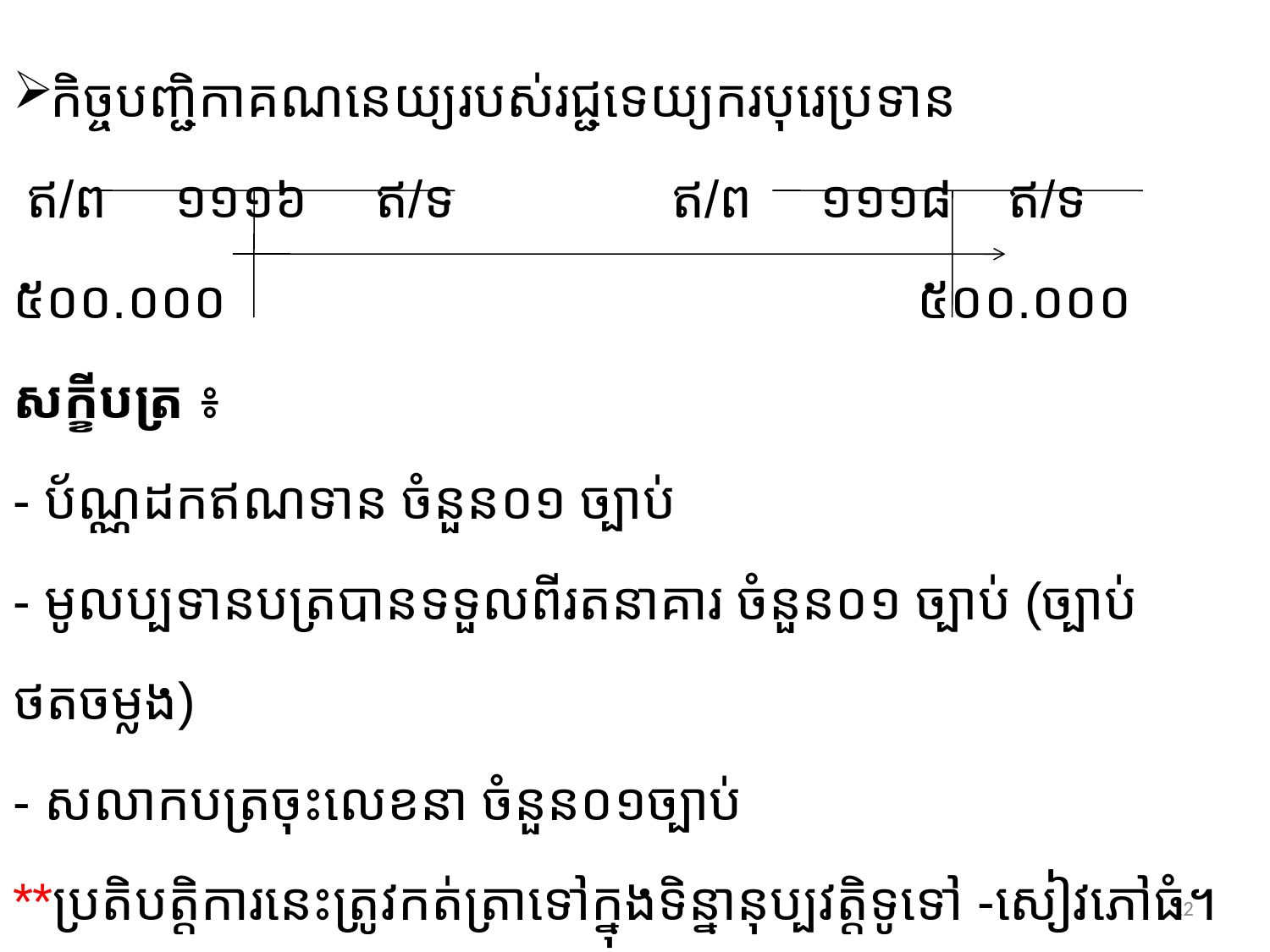

#
កិច្ចបញ្ជិកាគណនេយ្យរបស់រជ្ជទេយ្យករបុរេប្រទាន
 ឥ/ព     ១១១៦     ឥ/ទ                ឥ/ព     ១១១៨    ឥ/ទ
៥០០.០០០                                                ​   ៥០០.០០០
សក្ខីបត្រ ៖
- ប័ណ្ណដកឥណទាន​ ចំនួន០១ ច្បាប់
-​ មូលប្បទានបត្របានទទួលពីរតនាគារ​ ចំនួន០១ ច្បាប់ (ច្បាប់ថតចម្លង)
- សលាកបត្រចុះលេខនា ចំនួន០១​ច្បាប់
**ប្រតិបត្តិការនេះត្រូវកត់ត្រាទៅក្នុងទិន្នានុប្បវត្តិទូទៅ -សៀវភៅធំ។

12